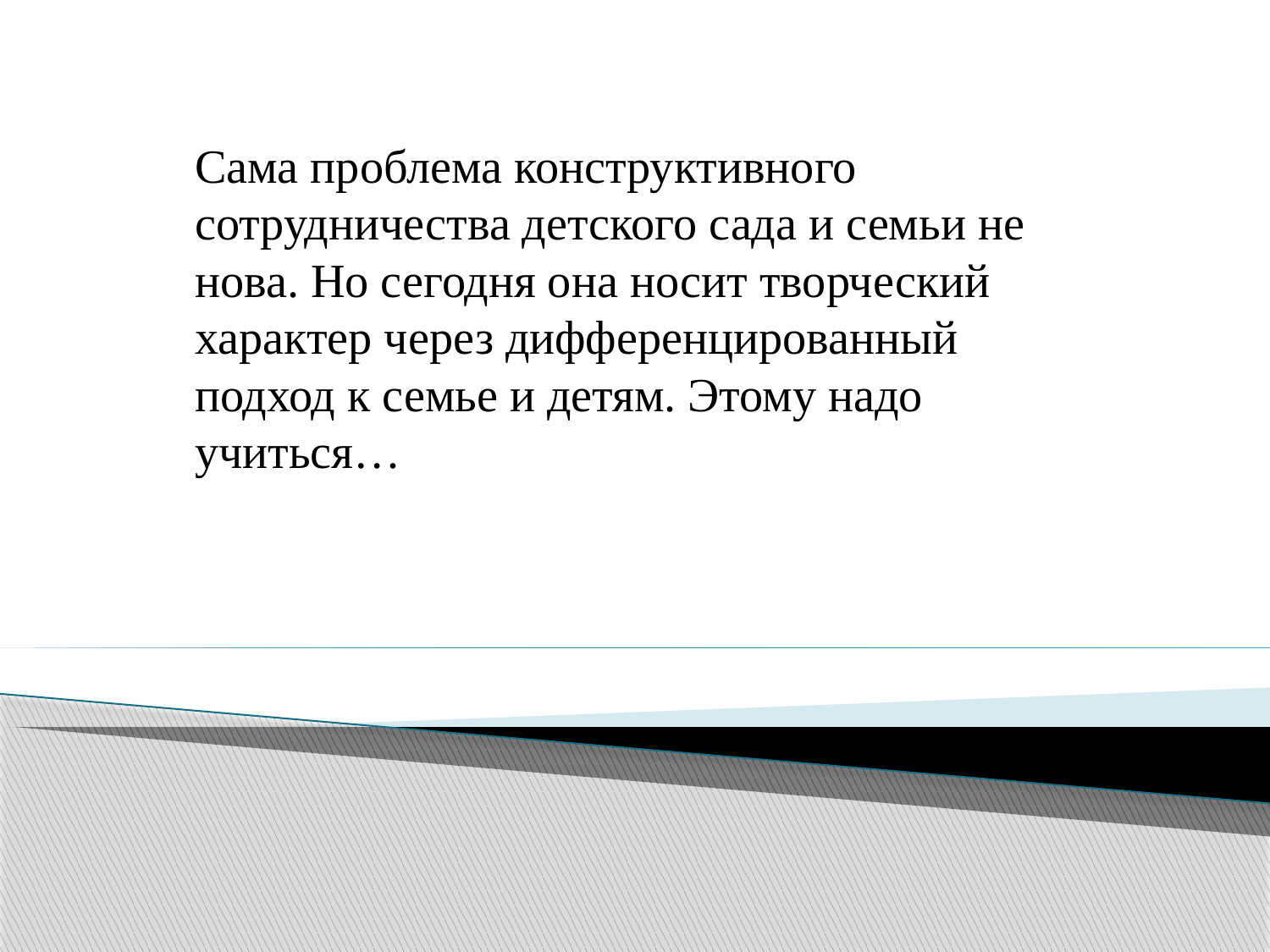

Сама проблема конструктивного сотрудничества детского сада и семьи не нова. Но сегодня она носит творческий характер через дифференцированный подход к семье и детям. Этому надо учиться…